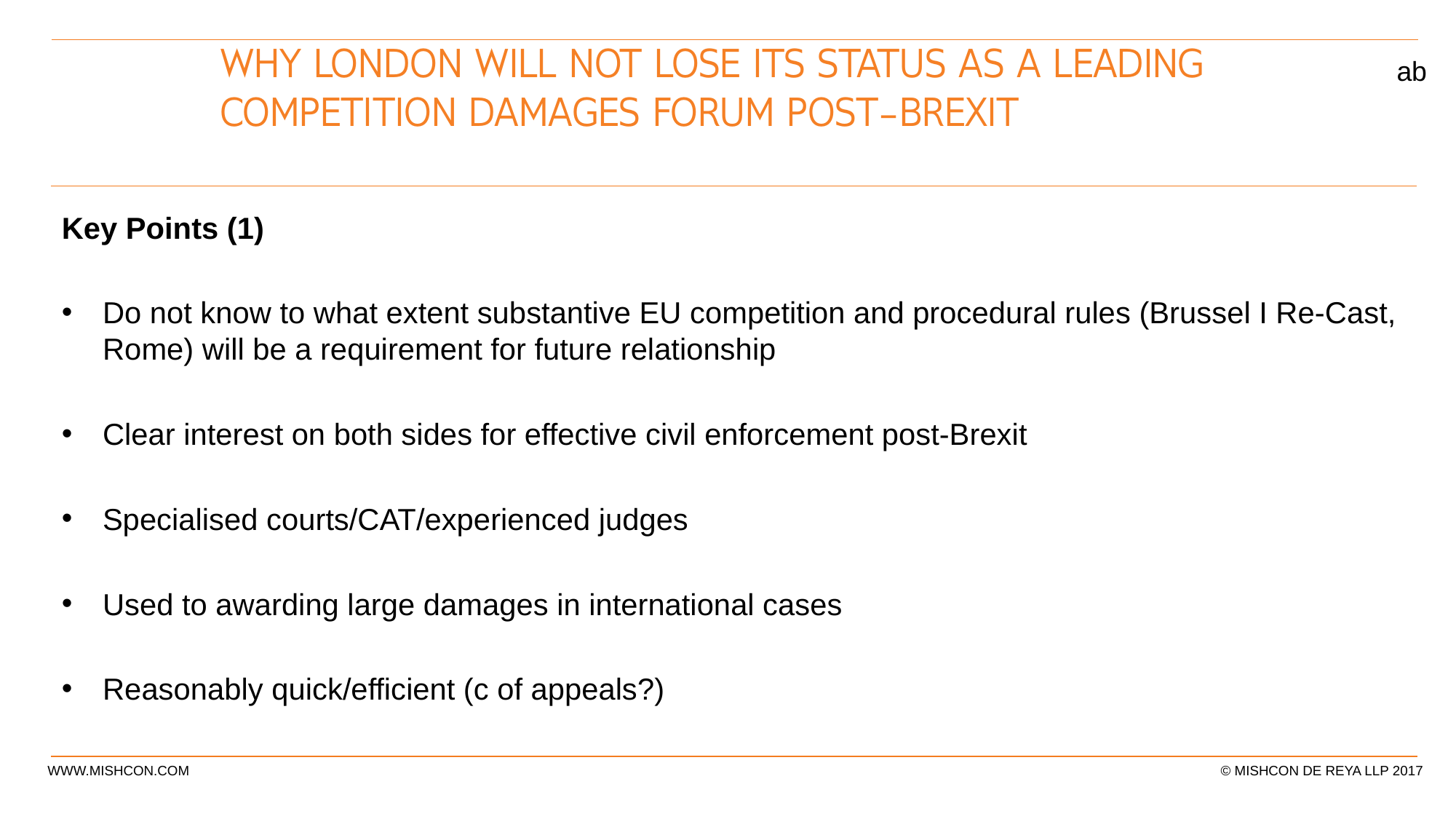

# Why london will not lose its status as a leading competition damages forum post–brexit
Key Points (1)

Do not know to what extent substantive EU competition and procedural rules (Brussel I Re-Cast, Rome) will be a requirement for future relationship

Clear interest on both sides for effective civil enforcement post-Brexit

Specialised courts/CAT/experienced judges

Used to awarding large damages in international cases

Reasonably quick/efficient (c of appeals?)